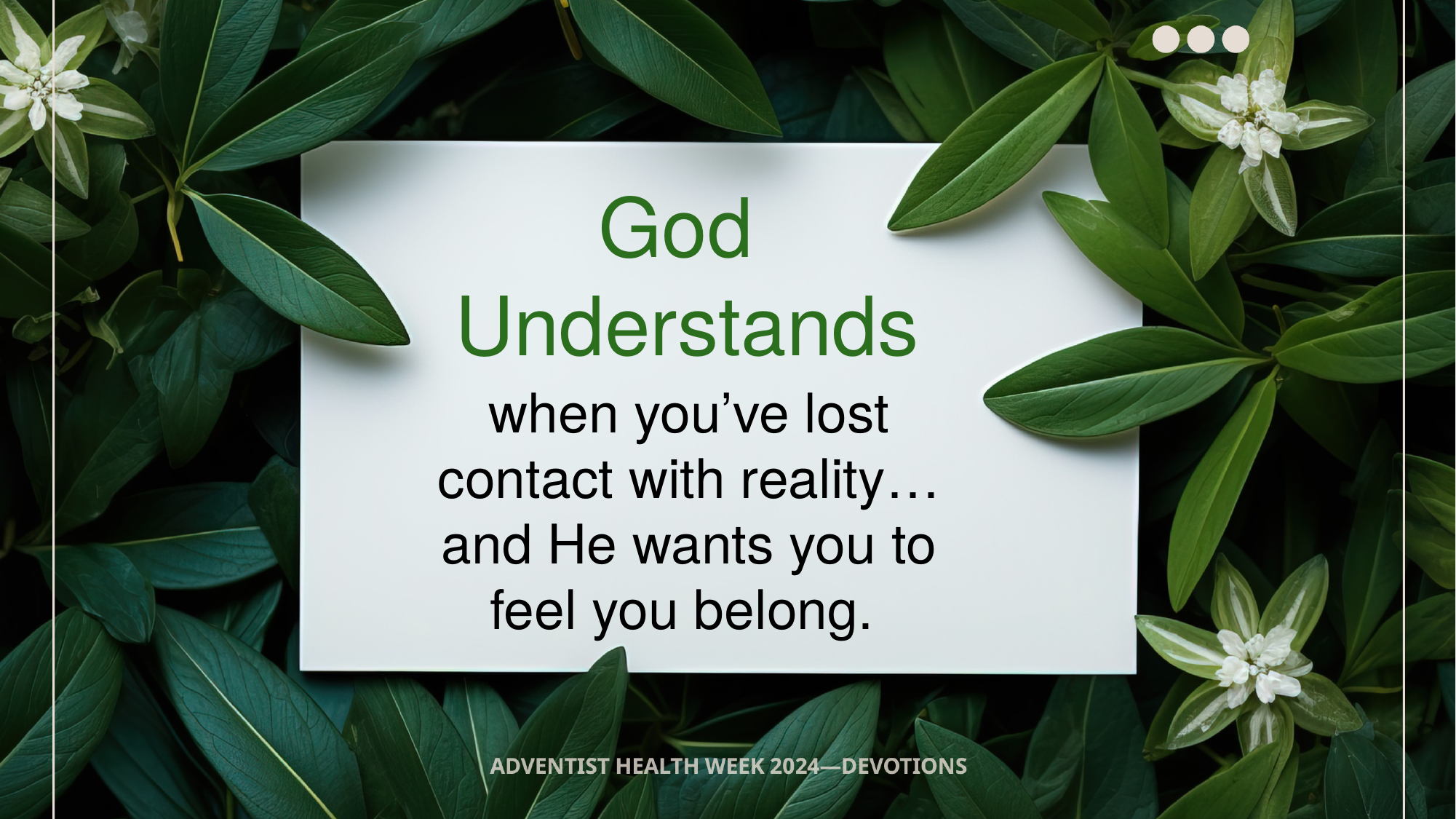

God
Understands
when you’ve lost contact with reality… and He wants you to feel you belong.